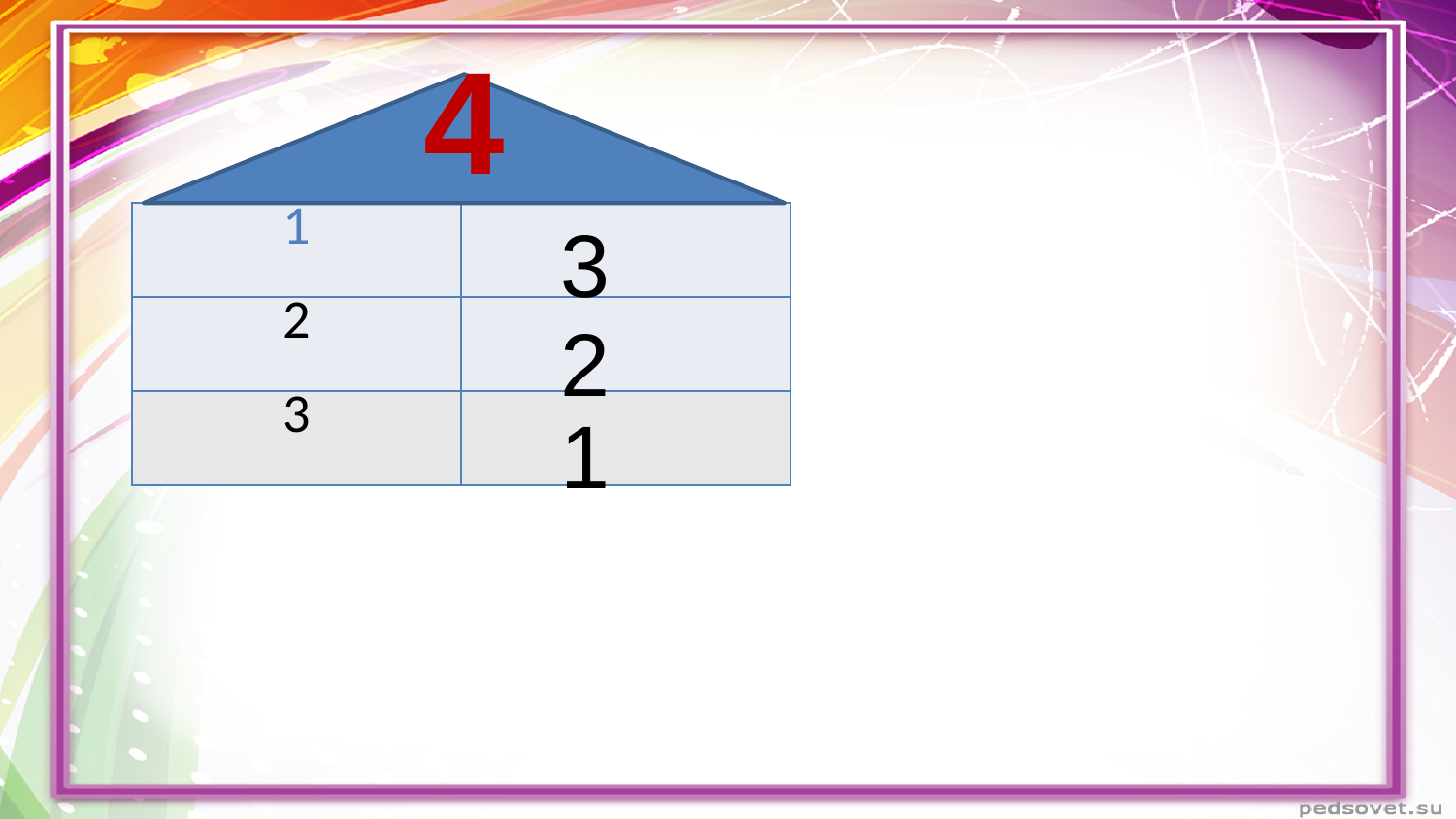

4

3
| 1 |  |
| --- | --- |
| 2 |  |
| 3 |  |
2
1